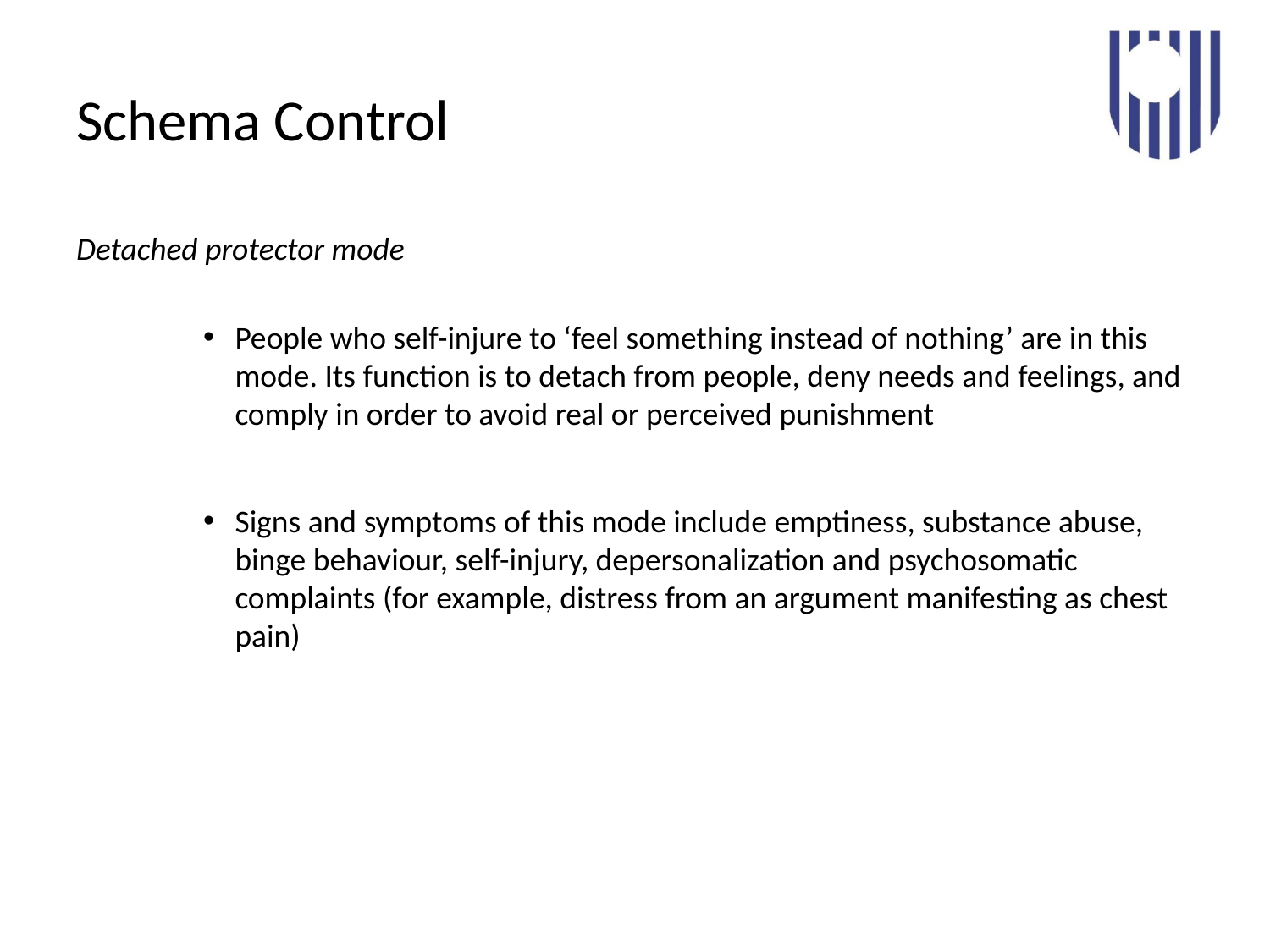

# Schema Control
Detached protector mode

People who self-injure to ‘feel something instead of nothing’ are in this mode. Its function is to detach from people, deny needs and feelings, and comply in order to avoid real or perceived punishment

Signs and symptoms of this mode include emptiness, substance abuse, binge behaviour, self-injury, depersonalization and psychosomatic complaints (for example, distress from an argument manifesting as chest pain)